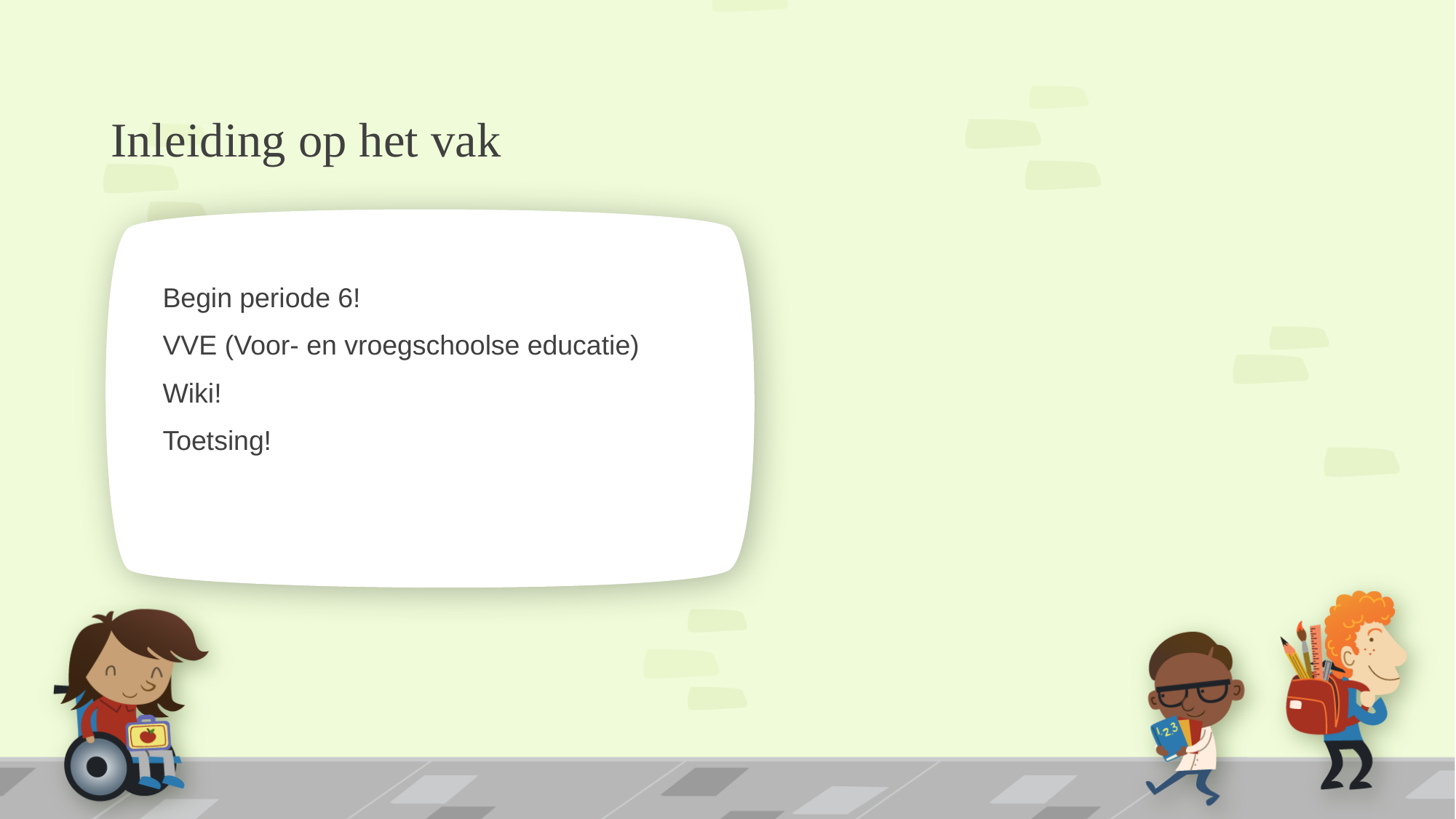

# Inleiding op het vak
Begin periode 6!
VVE (Voor- en vroegschoolse educatie)
Wiki!
Toetsing!